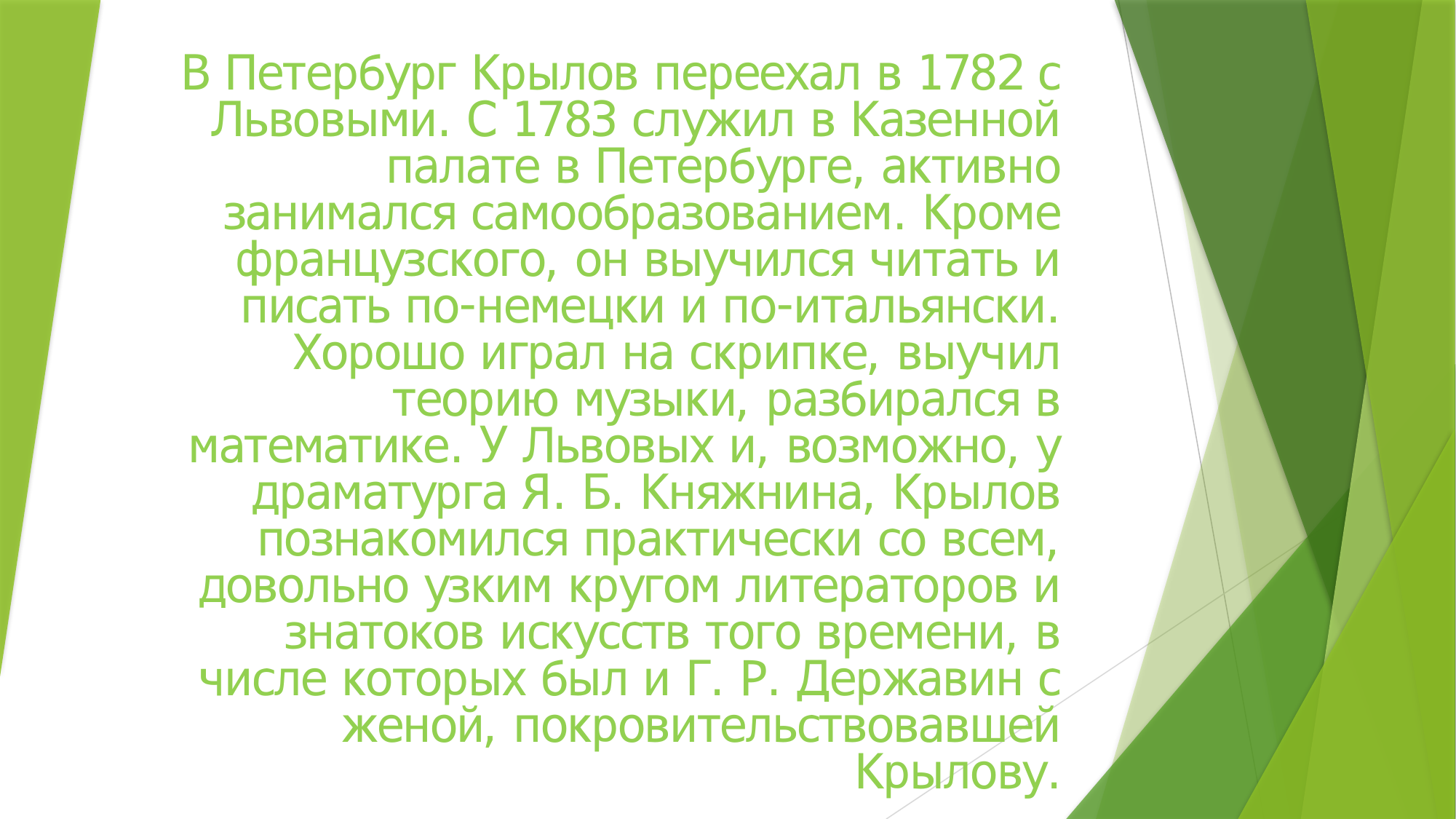

#
В Петербург Крылов переехал в 1782 с Львовыми. С 1783 служил в Казенной палате в Петербурге, активно занимался самообразованием. Кроме французского, он выучился читать и писать по-немецки и по-итальянски. Хорошо играл на скрипке, выучил теорию музыки, разбирался в математике. У Львовых и, возможно, у драматурга Я. Б. Княжнина, Крылов познакомился практически со всем, довольно узким кругом литераторов и знатоков искусств того времени, в числе которых был и Г. Р. Державин с женой, покровительствовавшей Крылову.